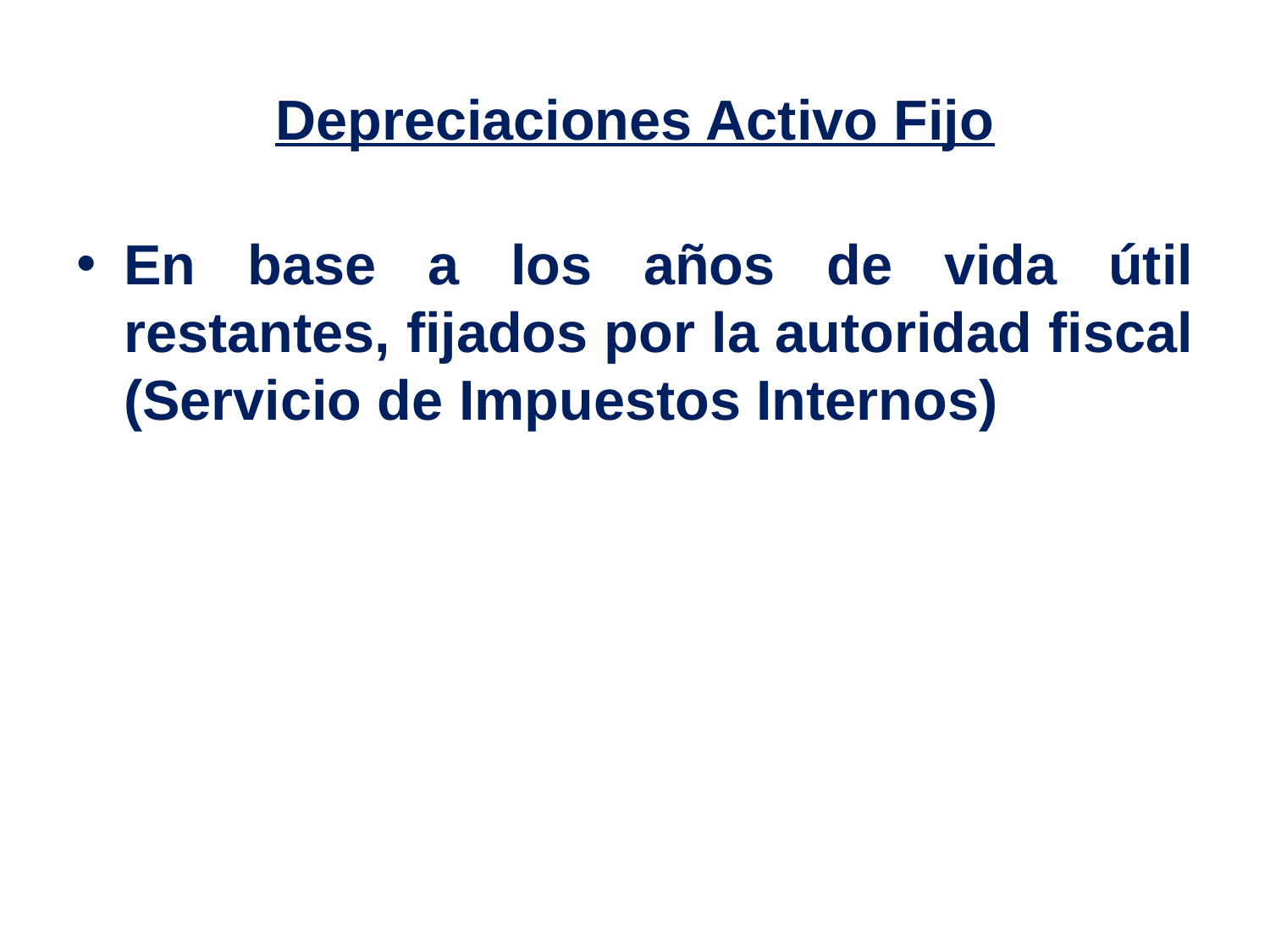

# Depreciaciones Activo Fijo
En base a los años de vida útil restantes, fijados por la autoridad fiscal (Servicio de Impuestos Internos)